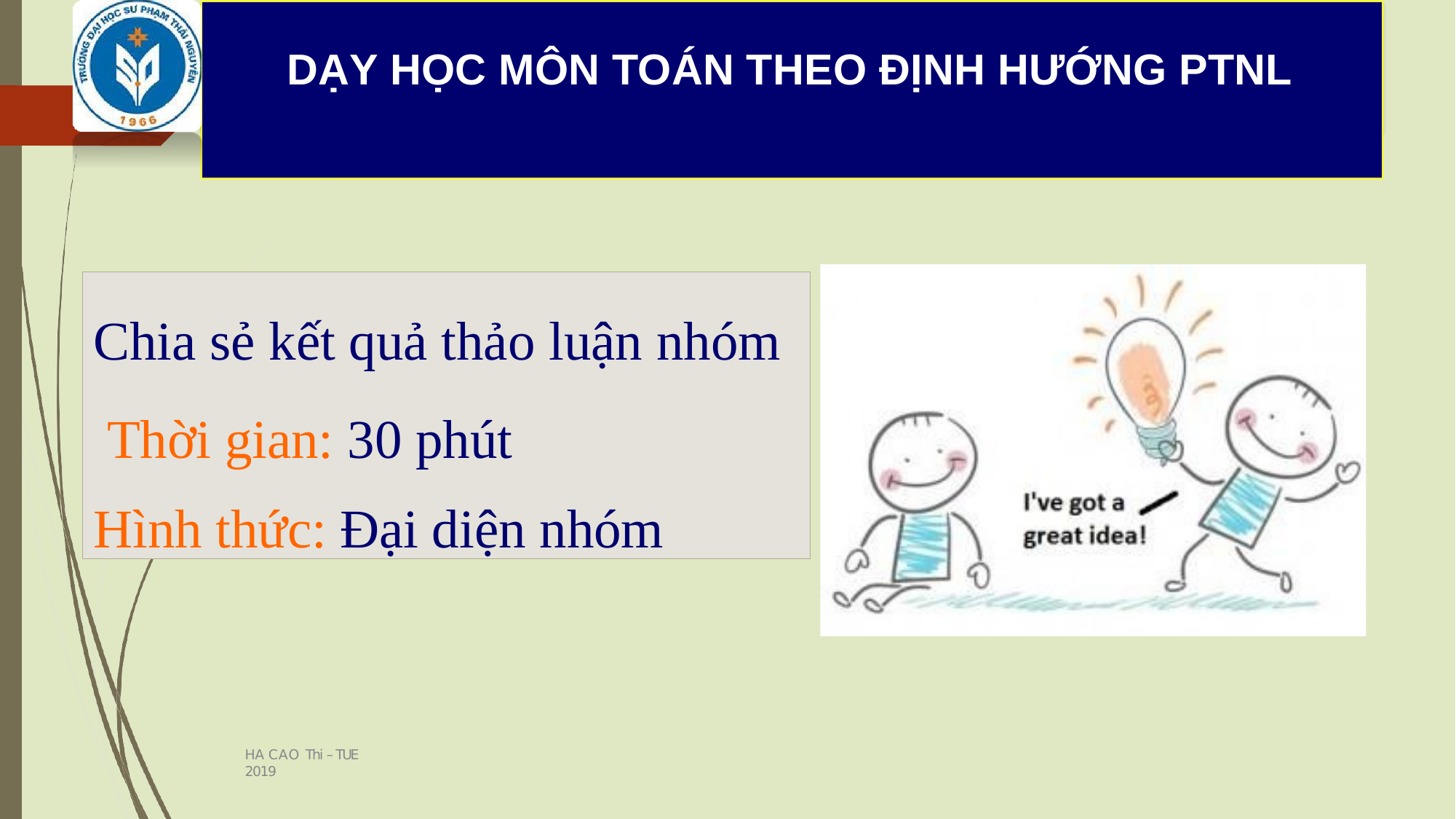

# DẠY HỌC MÔN TOÁN THEO ĐỊNH HƯỚNG PTNL

Chia sẻ kết quả thảo luận nhóm  Thời gian: 30 phút
Hình thức: Đại diện nhóm
HA CAO Thi – TUE 2019